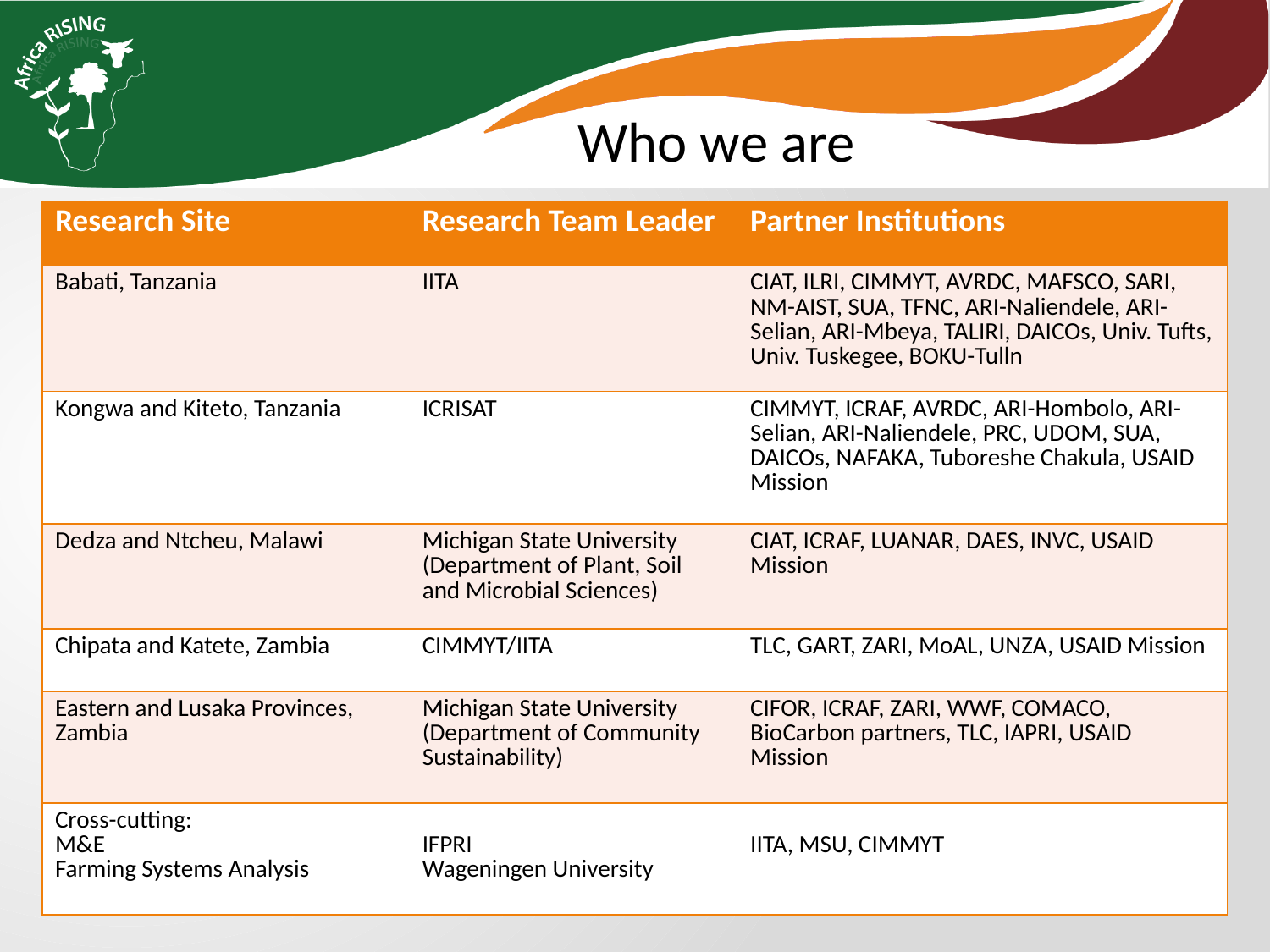

Who we are
| Research Site | Research Team Leader | Partner Institutions |
| --- | --- | --- |
| Babati, Tanzania | IITA | CIAT, ILRI, CIMMYT, AVRDC, MAFSCO, SARI, NM-AIST, SUA, TFNC, ARI-Naliendele, ARI-Selian, ARI-Mbeya, TALIRI, DAICOs, Univ. Tufts, Univ. Tuskegee, BOKU-Tulln |
| Kongwa and Kiteto, Tanzania | ICRISAT | CIMMYT, ICRAF, AVRDC, ARI-Hombolo, ARI-Selian, ARI-Naliendele, PRC, UDOM, SUA, DAICOs, NAFAKA, Tuboreshe Chakula, USAID Mission |
| Dedza and Ntcheu, Malawi | Michigan State University (Department of Plant, Soil and Microbial Sciences) | CIAT, ICRAF, LUANAR, DAES, INVC, USAID Mission |
| Chipata and Katete, Zambia | CIMMYT/IITA | TLC, GART, ZARI, MoAL, UNZA, USAID Mission |
| Eastern and Lusaka Provinces, Zambia | Michigan State University (Department of Community Sustainability) | CIFOR, ICRAF, ZARI, WWF, COMACO, BioCarbon partners, TLC, IAPRI, USAID Mission |
| Cross-cutting: M&E Farming Systems Analysis | IFPRI Wageningen University | IITA, MSU, CIMMYT |